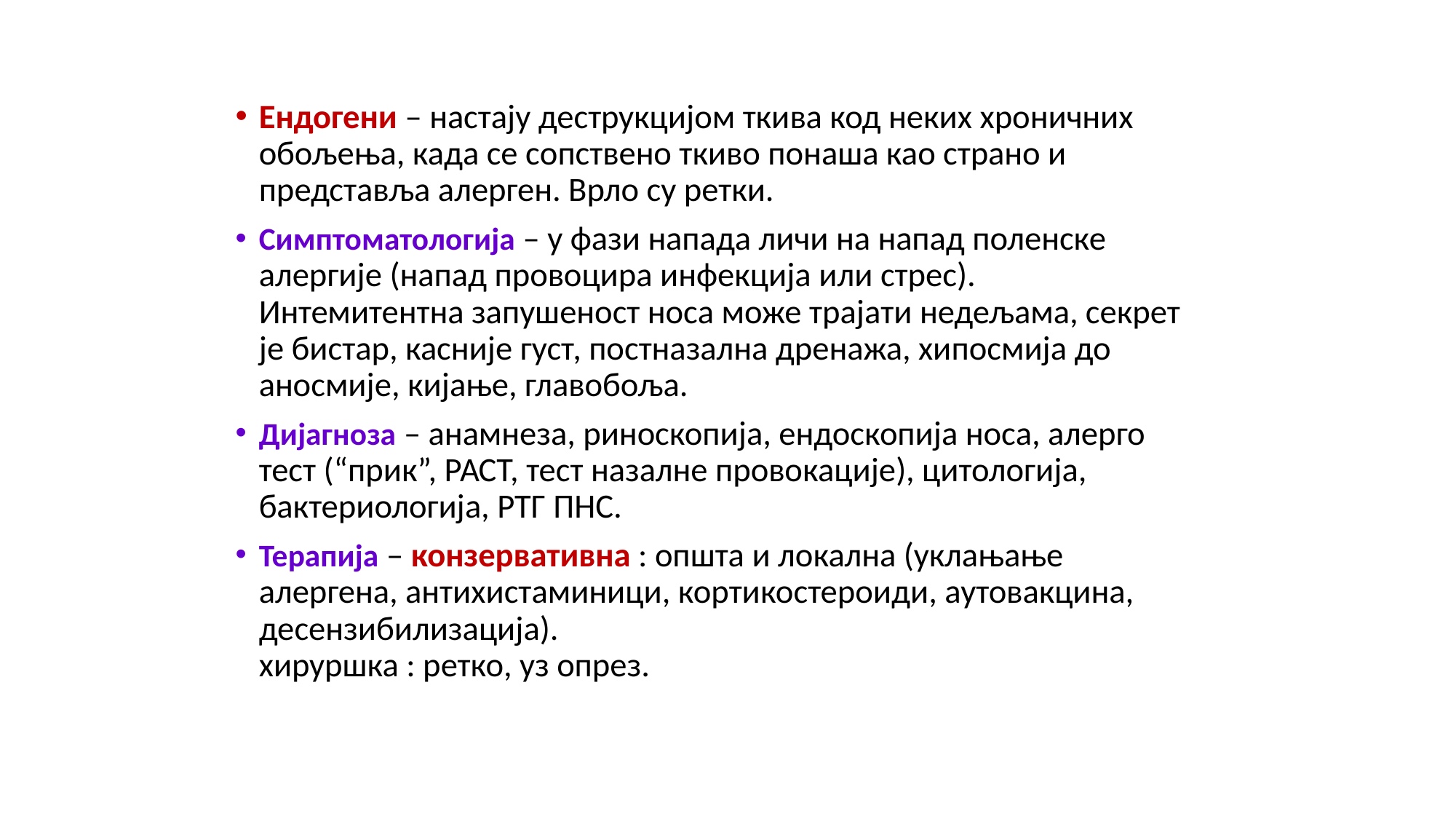

Ендогени – настају деструкцијом ткива код неких хроничних обољења, када се сопствено ткиво понаша као страно и представља алерген. Врло су ретки.
Симптоматологија – у фази напада личи на напад поленске алергије (напад провоцира инфекција или стрес). Интемитентна запушеност носа може трајати недељама, секрет је бистар, касније густ, постназална дренажа, хипосмија до аносмије, кијање, главобоља.
Дијагноза – анамнеза, риноскопија, ендоскопија носа, алерго тест (“прик”, РАСТ, тест назалне провокације), цитологија, бактериологија, РТГ ПНС.
Терапија – конзервативна : општа и локална (уклањање алергена, антихистаминици, кортикостероиди, аутовакцина, десензибилизација).
хируршка : ретко, уз опрез.